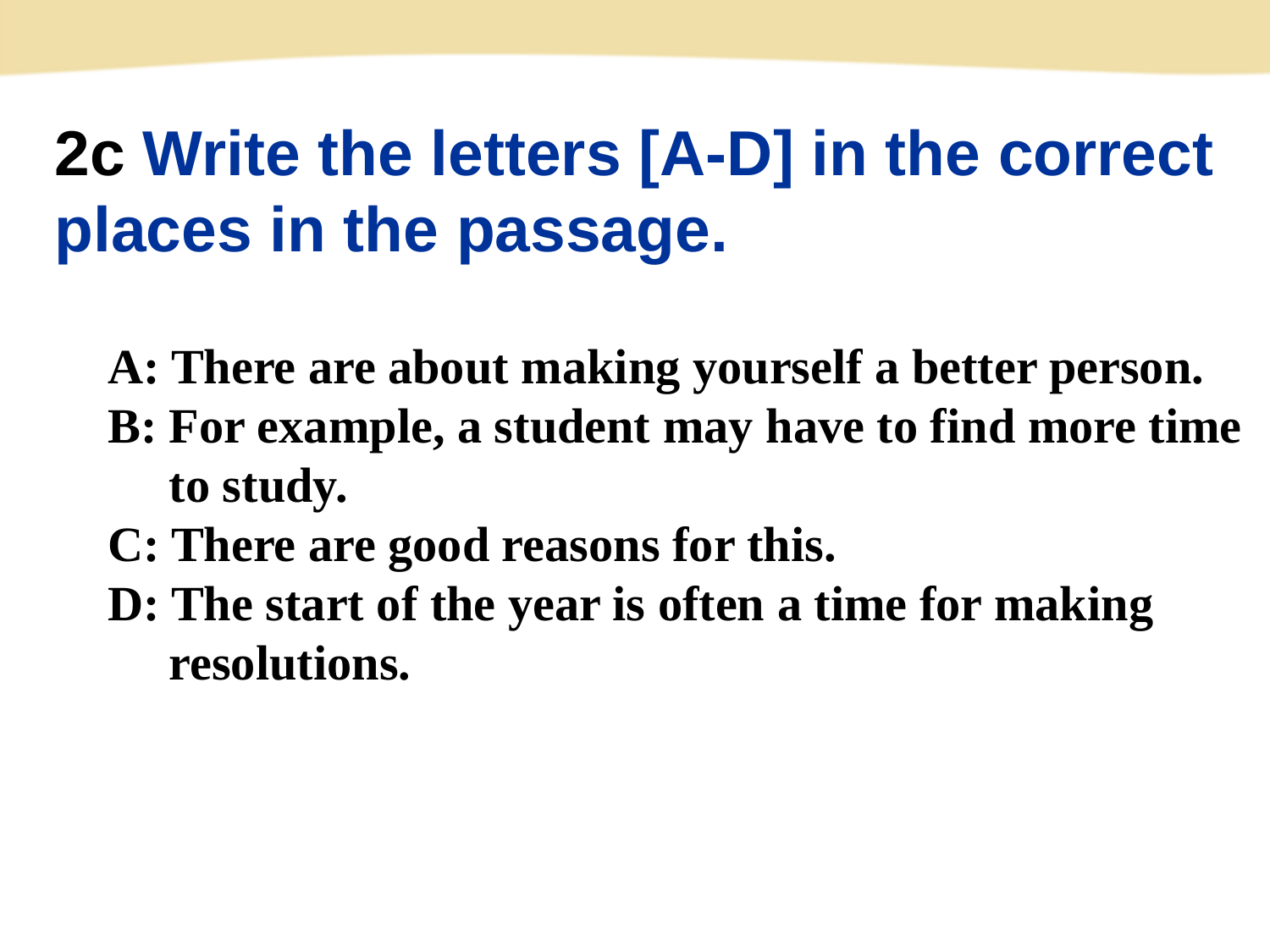

2c Write the letters [A-D] in the correct places in the passage.

A: There are about making yourself a better person.
B: For example, a student may have to find more time
     to study.
C: There are good reasons for this.
D: The start of the year is often a time for making
     resolutions.